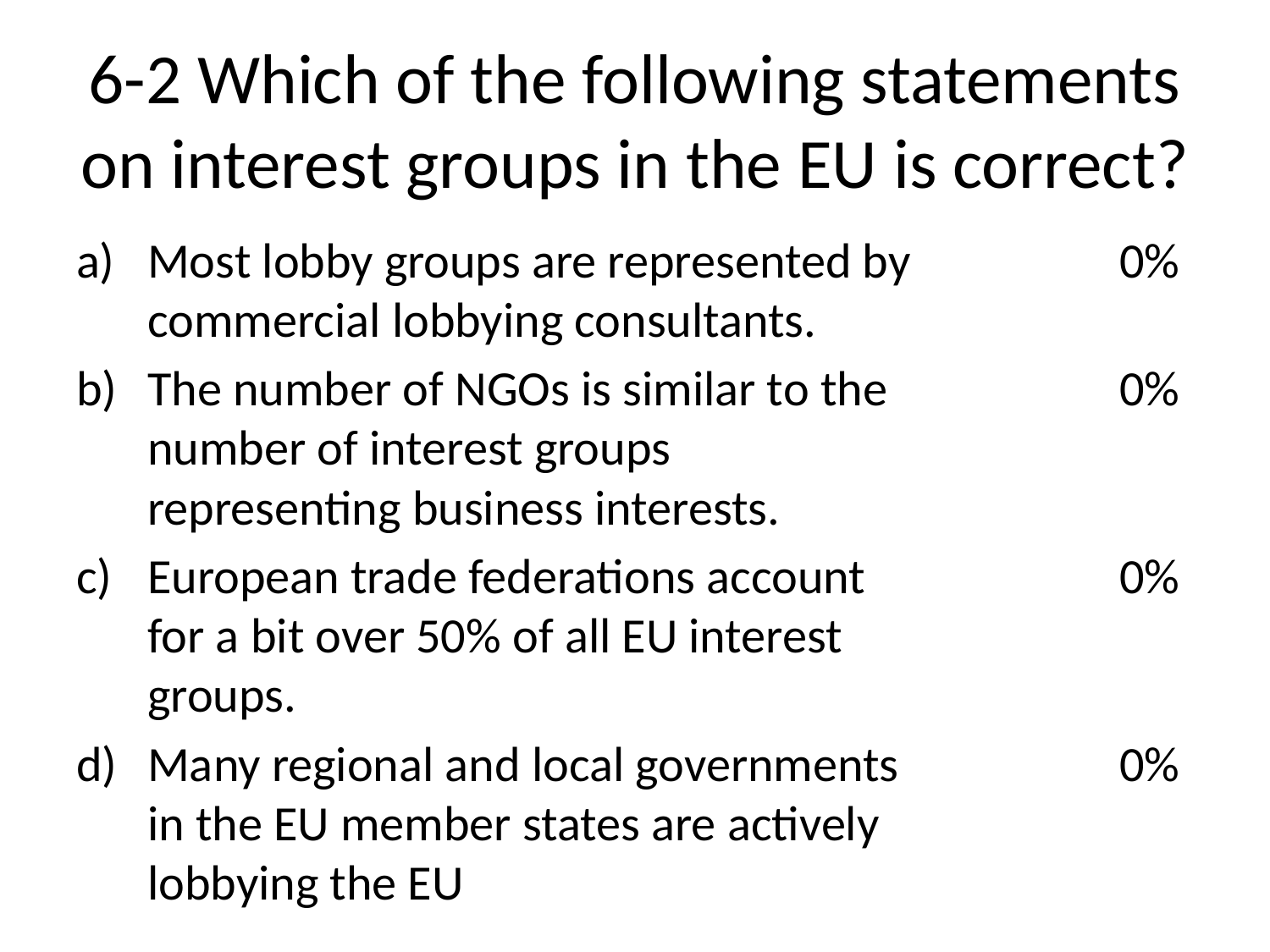

# 6-2 Which of the following statements on interest groups in the EU is correct?
Most lobby groups are represented by commercial lobbying consultants.
The number of NGOs is similar to the number of interest groups representing business interests.
European trade federations account for a bit over 50% of all EU interest groups.
Many regional and local governments in the EU member states are actively lobbying the EU
0%
0%
0%
0%